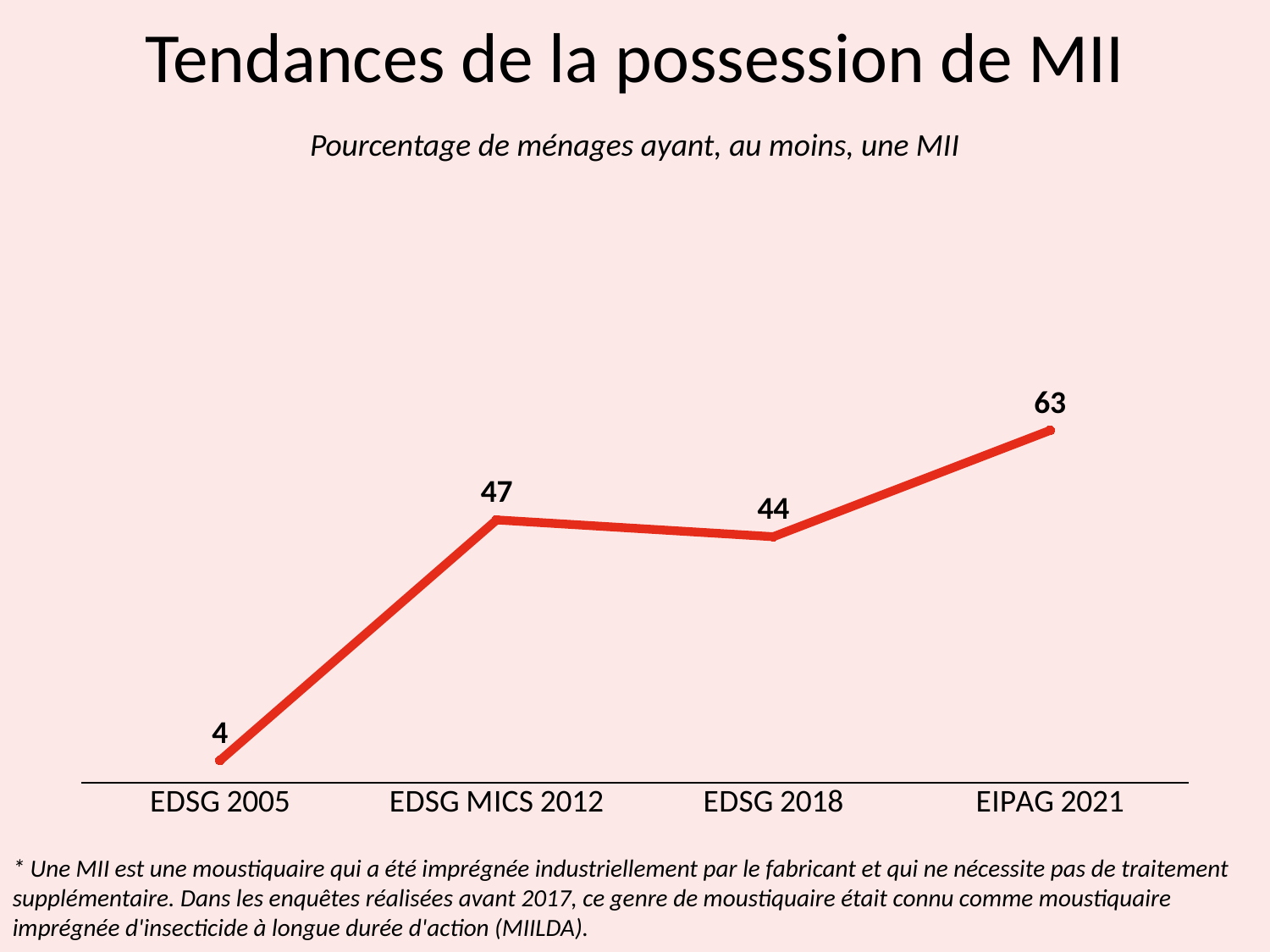

# Tendances de la possession de MII
Pourcentage de ménages ayant, au moins, une MII

### Chart

| Category | Series 1 |
|---|---|
| EDSG 2005 | 4.0 |
| EDSG MICS 2012 | 47.0 |
| EDSG 2018 | 44.0 |
| EIPAG 2021 | 63.0 |
* Une MII est une moustiquaire qui a été imprégnée industriellement par le fabricant et qui ne nécessite pas de traitement supplémentaire. Dans les enquêtes réalisées avant 2017, ce genre de moustiquaire était connu comme moustiquaire imprégnée d'insecticide à longue durée d'action (MIILDA).